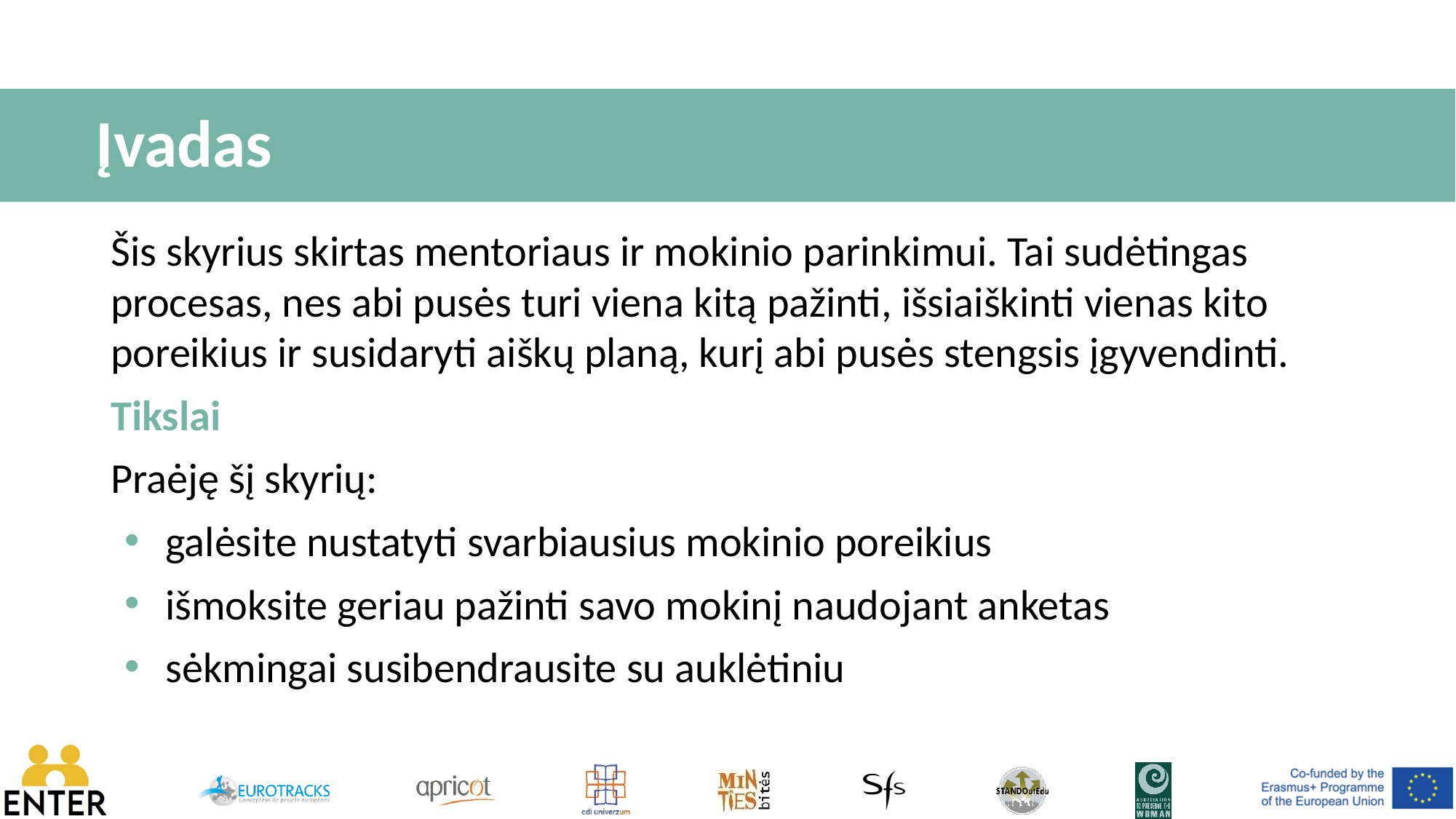

# Įvadas
Šis skyrius skirtas mentoriaus ir mokinio parinkimui. Tai sudėtingas procesas, nes abi pusės turi viena kitą pažinti, išsiaiškinti vienas kito poreikius ir susidaryti aiškų planą, kurį abi pusės stengsis įgyvendinti.
Tikslai
Praėję šį skyrių:
galėsite nustatyti svarbiausius mokinio poreikius
išmoksite geriau pažinti savo mokinį naudojant anketas
sėkmingai susibendrausite su auklėtiniu